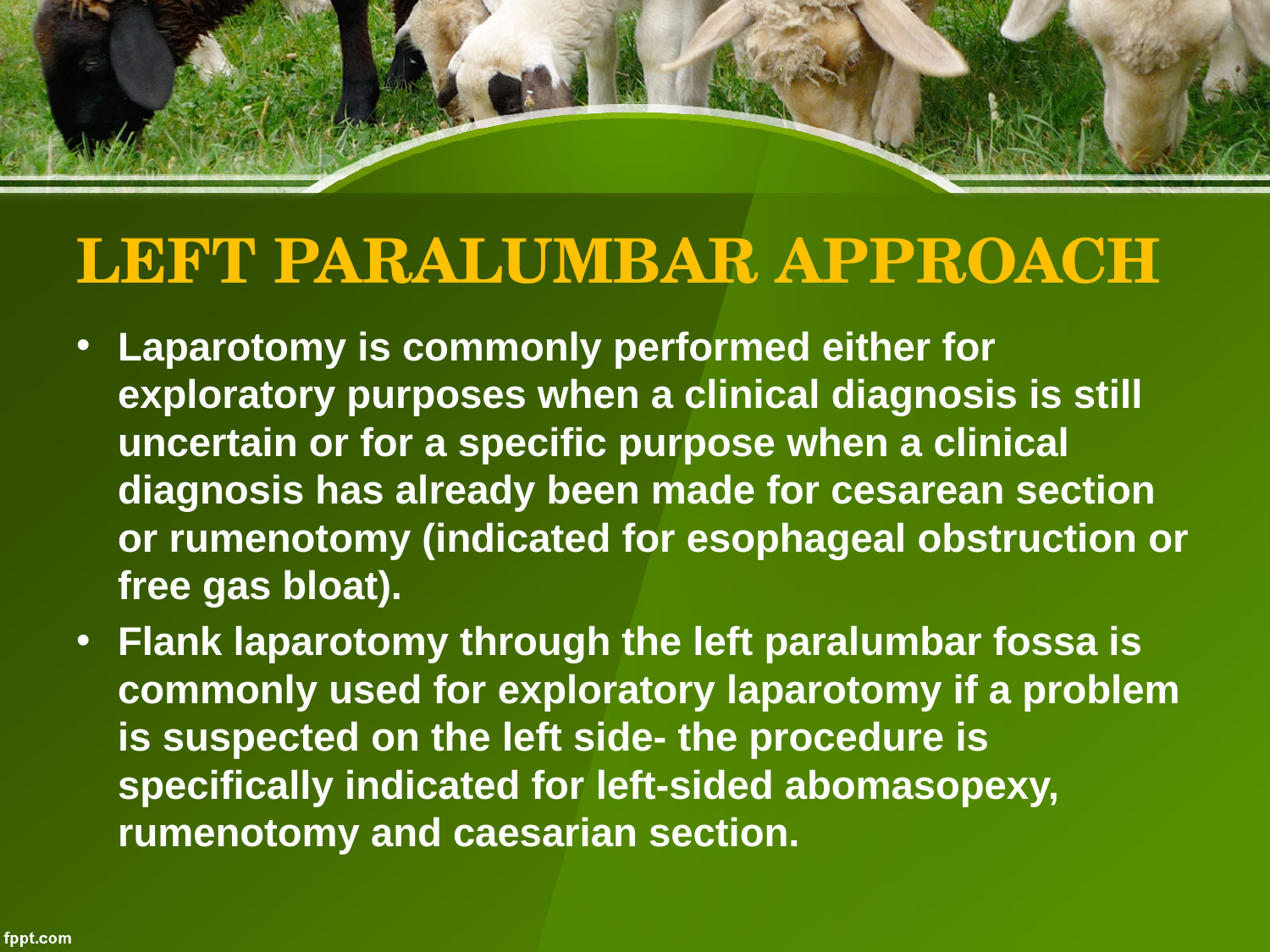

# LEFT PARALUMBAR APPROACH

Laparotomy is commonly performed either for exploratory purposes when a clinical diagnosis is still uncertain or for a specific purpose when a clinical diagnosis has already been made for cesarean section or rumenotomy (indicated for esophageal obstruction or free gas bloat).
Flank laparotomy through the left paralumbar fossa is commonly used for exploratory laparotomy if a problem is suspected on the left side- the procedure is specifically indicated for left-sided abomasopexy, rumenotomy and caesarian section.